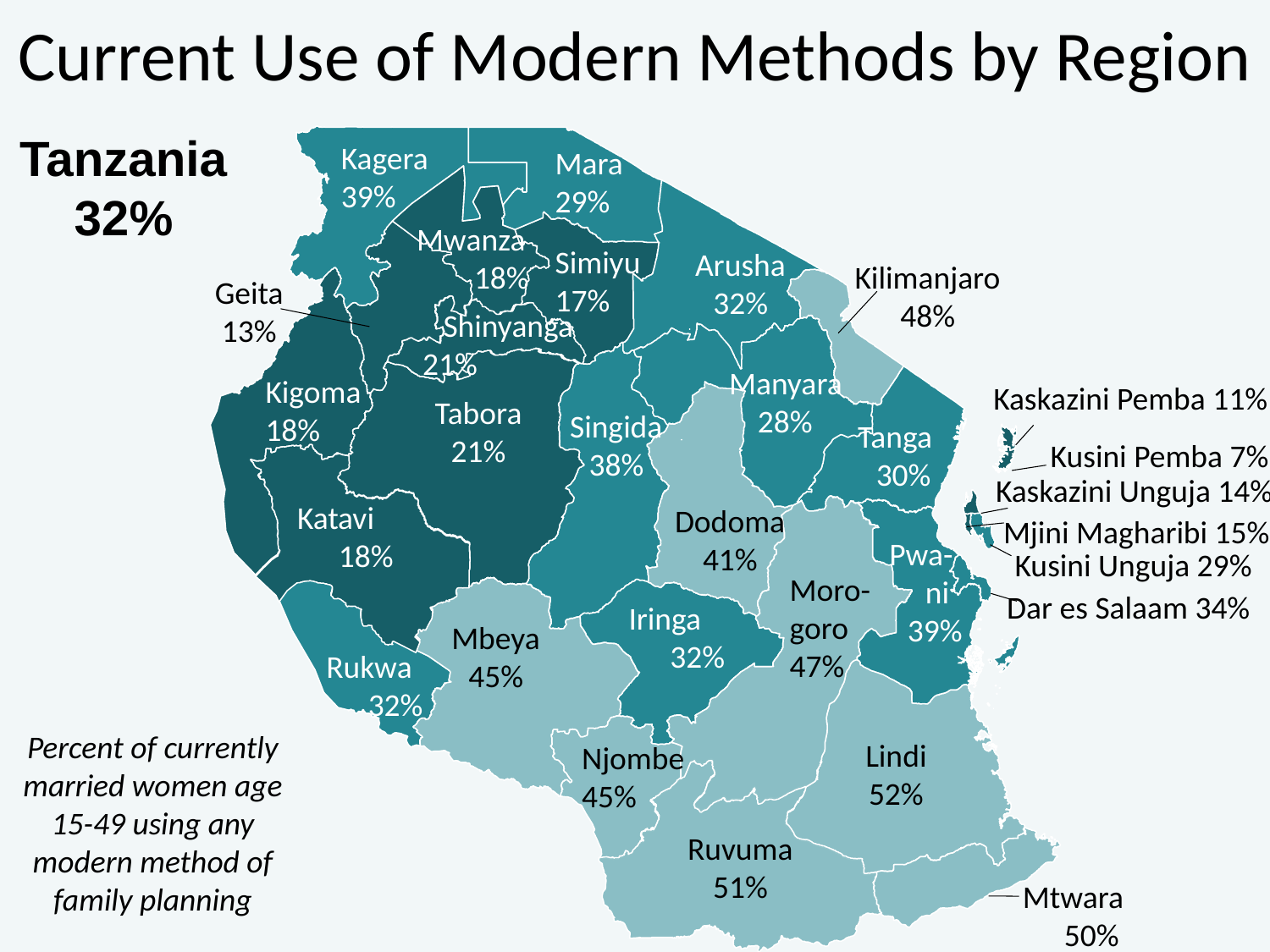

# Current Use of Modern Methods by Region
Tanzania
32%

Kagera
39%
Mara
29%
Mwanza
        18%
Simiyu
17%
Arusha
32%
Kilimanjaro 48%
Geita
13%
Shinyanga
21%
Manyara
    28%
Kigoma
18%
Kaskazini Pemba 11%
Tabora
21%
Singida
38%
Tanga
30%
Kusini Pemba 7%
Kaskazini Unguja 14%
Katavi
18%
Dodoma41%

Mjini Magharibi 15%
Pwa-
     ni
39%
Kusini Unguja 29%
Moro-
goro
47%
Dar es Salaam 34%
Iringa
32%
Mbeya
45%
Rukwa
32%
Percent of currently married women age 15-49 using any modern method of family planning
Lindi
52%
Njombe
45%
Ruvuma
51%
Mtwara
50%